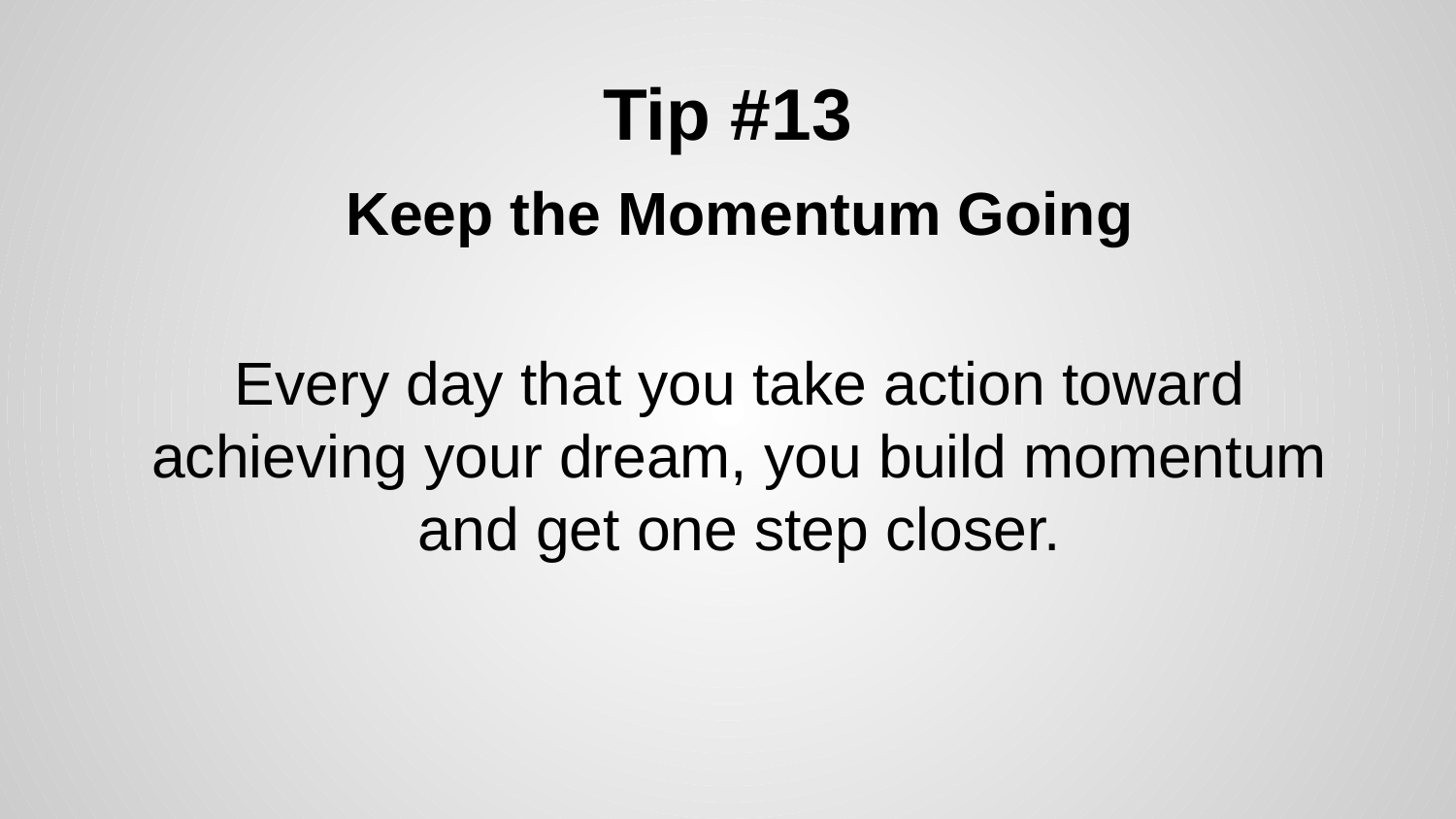

# Tip #13

Keep the Momentum Going

Every day that you take action toward achieving your dream, you build momentum and get one step closer.